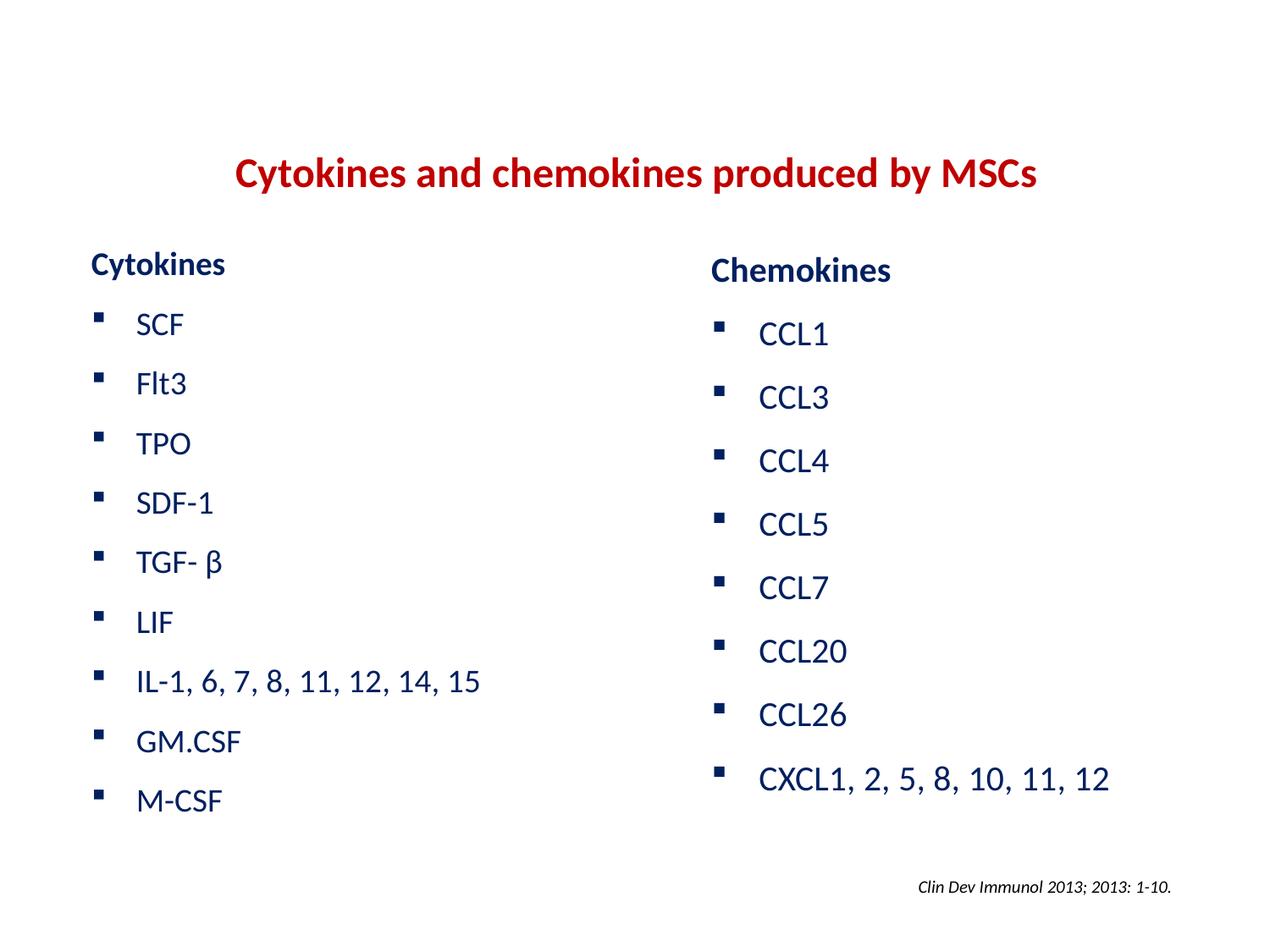

# Cytokines and chemokines produced by MSCs
Cytokines
SCF
Flt3
TPO
SDF-1
TGF- β
LIF
IL-1, 6, 7, 8, 11, 12, 14, 15
GM.CSF
M-CSF
Chemokines
CCL1
CCL3
CCL4
CCL5
CCL7
CCL20
CCL26
CXCL1, 2, 5, 8, 10, 11, 12
Clin Dev Immunol 2013; 2013: 1-10.